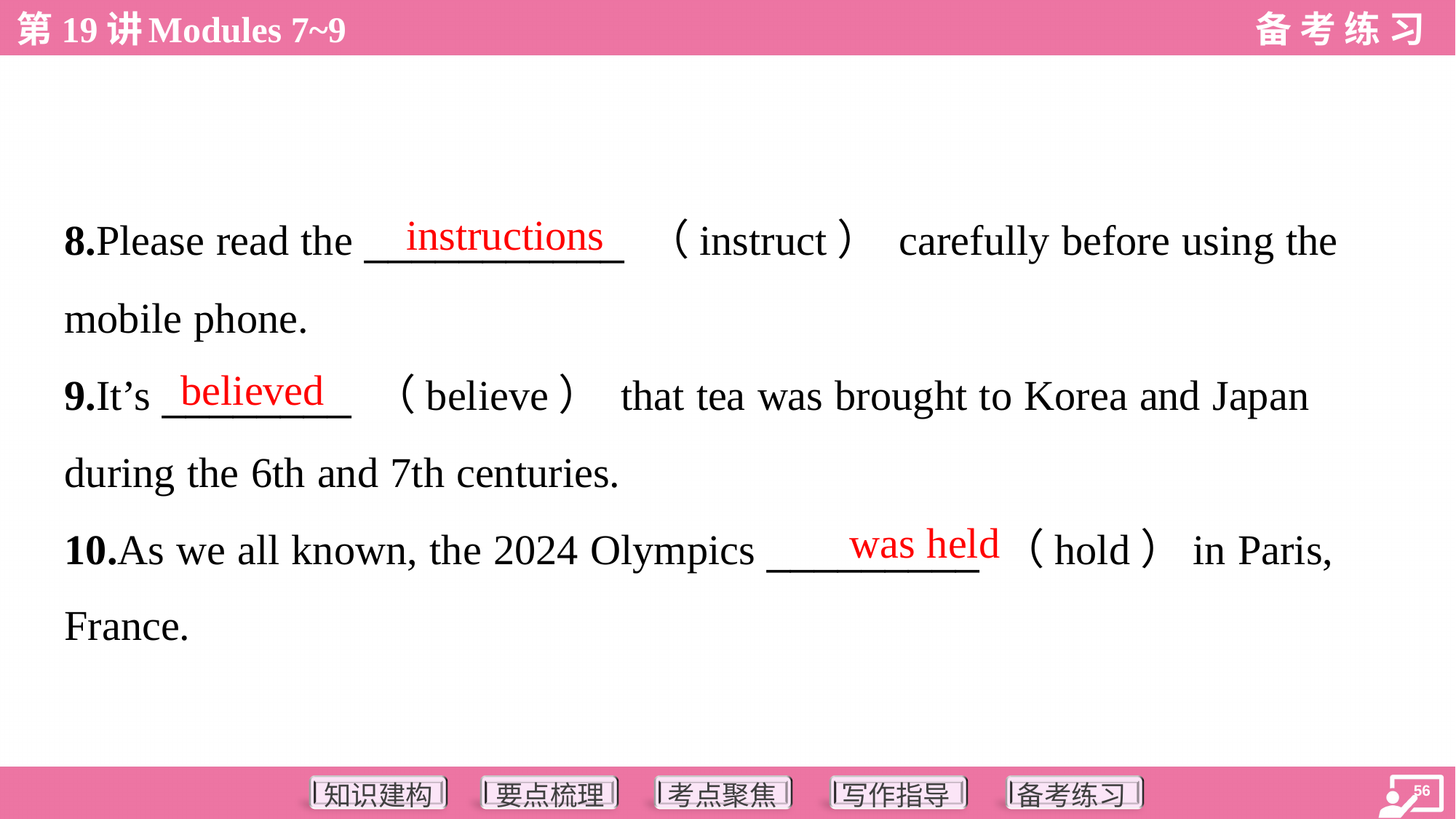

instructions
8.Please read the ___________ （instruct） carefully before using the
mobile phone.
9.It’s ________ （believe） that tea was brought to Korea and Japan
during the 6th and 7th centuries.
10.As we all known, the 2024 Olympics _________ （hold）in Paris,
France.
believed
was held